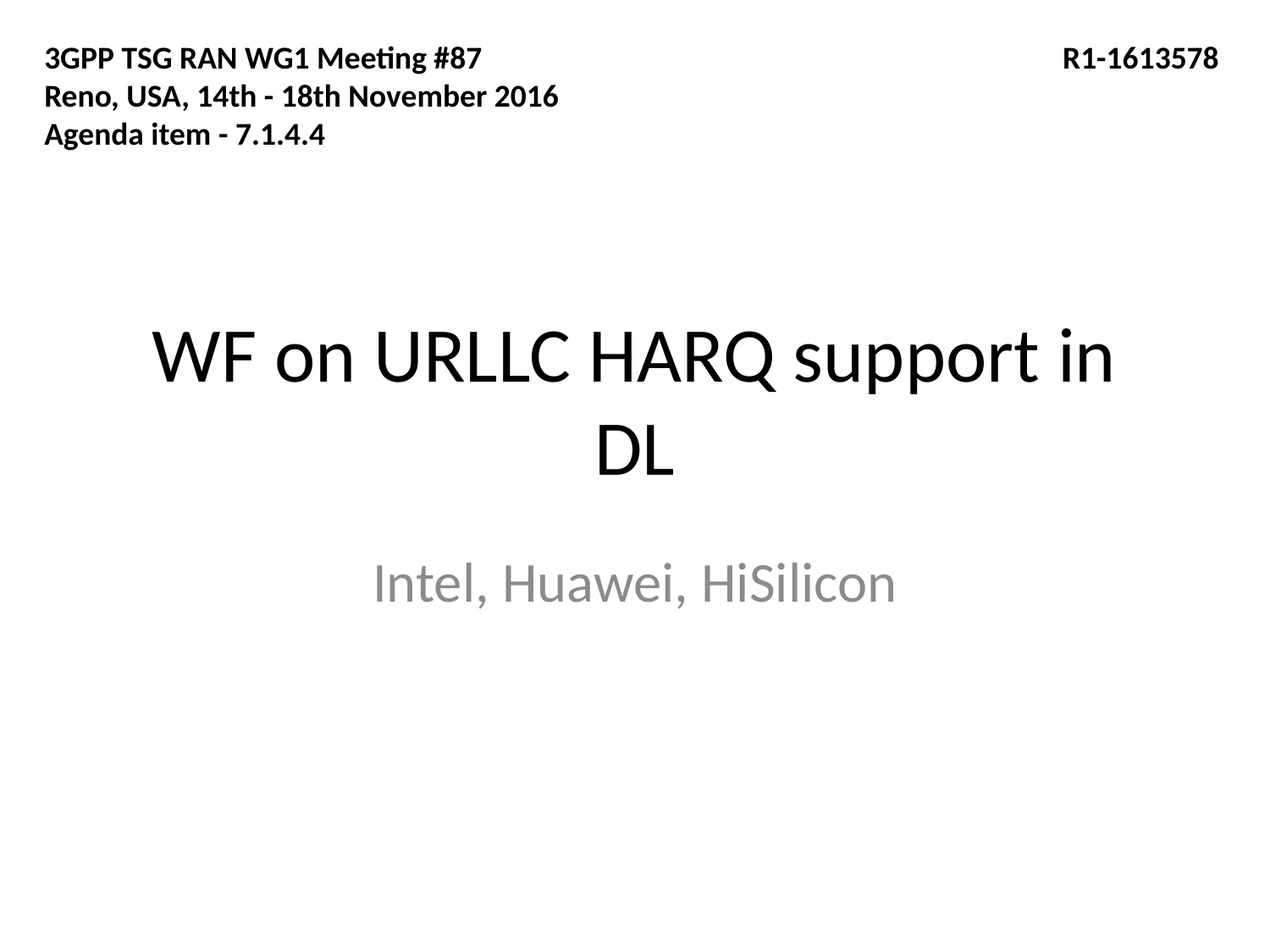

3GPP TSG RAN WG1 Meeting #87				                  R1-1613578
Reno, USA, 14th - 18th November 2016
Agenda item - 7.1.4.4
# WF on URLLC HARQ support in DL
Intel, Huawei, HiSilicon